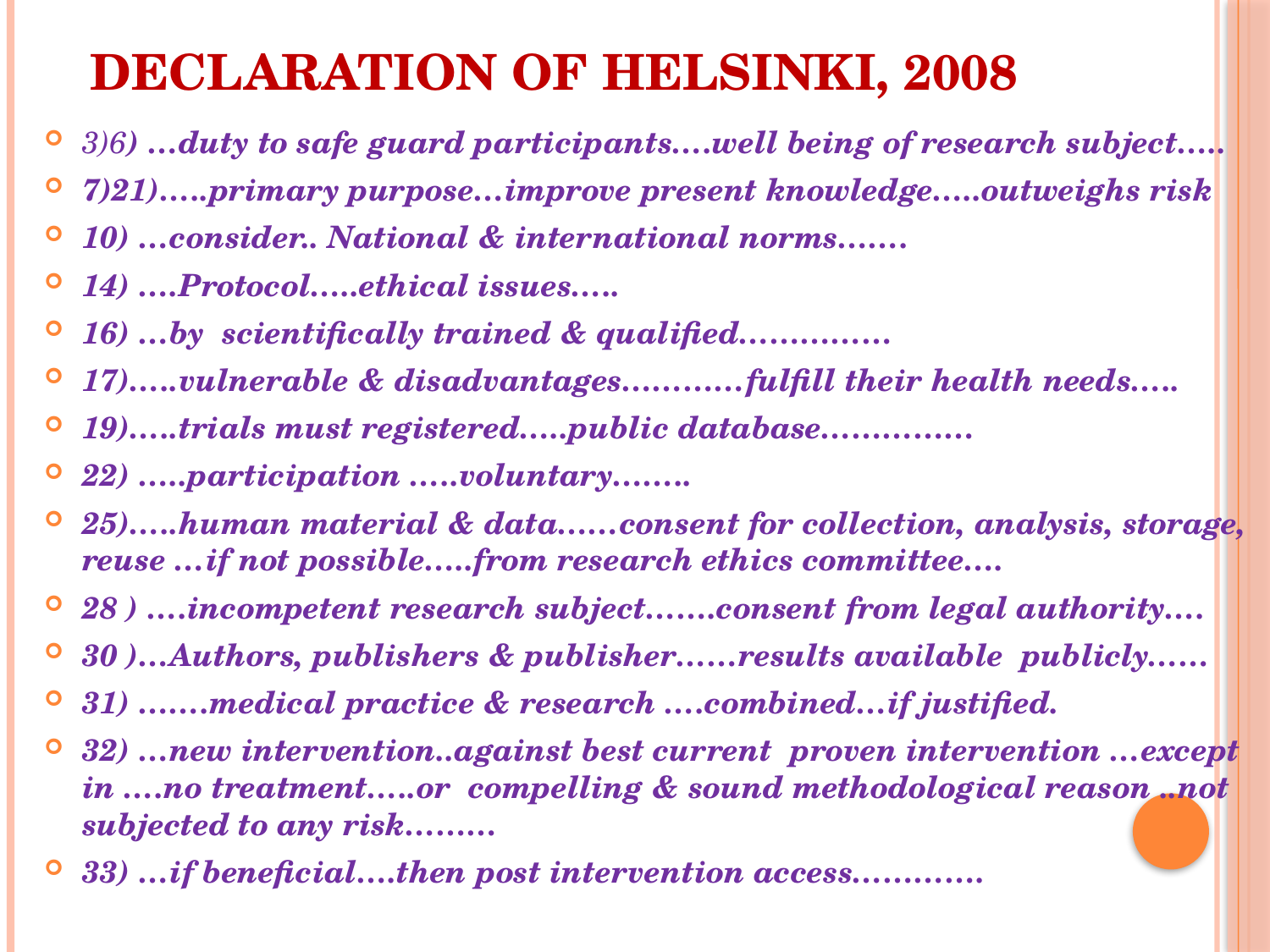

# Declaration of Helsinki, 2008
3)6) …duty to safe guard participants….well being of research subject…..
7)21)…..primary purpose…improve present knowledge…..outweighs risk
10) …consider.. National & international norms…….
14) ….Protocol…..ethical issues…..
16) …by  scientifically trained & qualified……………
17)…..vulnerable & disadvantages…………fulfill their health needs…..
19)…..trials must registered…..public database……………
22) …..participation …..voluntary……..
25)…..human material & data……consent for collection, analysis, storage, reuse …if not possible…..from research ethics committee….
28 ) ….incompetent research subject…….consent from legal authority….
30 )…Authors, publishers & publisher……results available  publicly……
31) …….medical practice & research ….combined…if justified.
32) …new intervention..against best current  proven intervention …except in ….no treatment…..or  compelling & sound methodological reason ..not subjected to any risk………
33) …if beneficial….then post intervention access………….